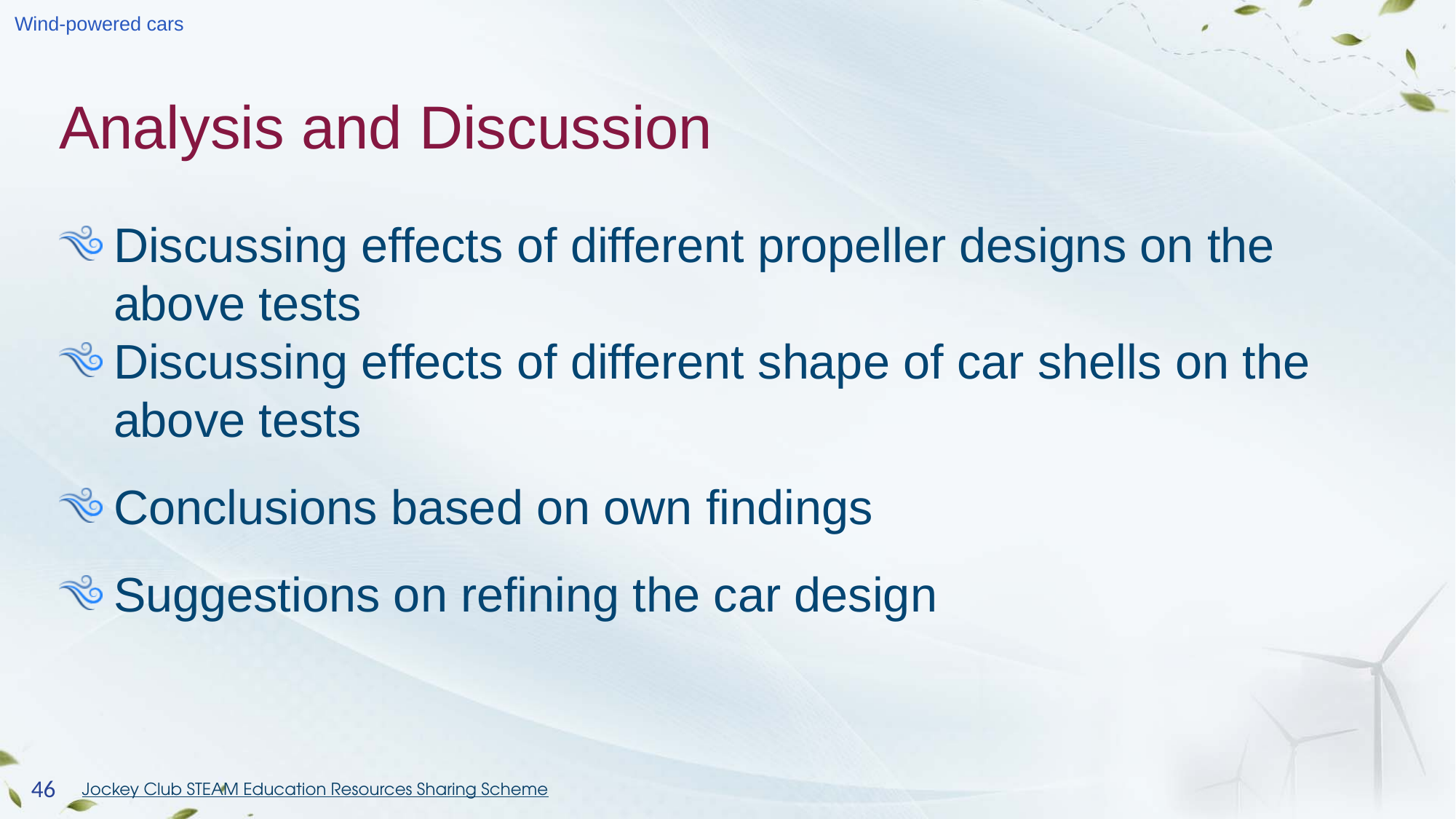

# Analysis and Discussion
Discussing effects of different propeller designs on the above tests
Discussing effects of different shape of car shells on the above tests
Conclusions based on own findings
Suggestions on refining the car design
46